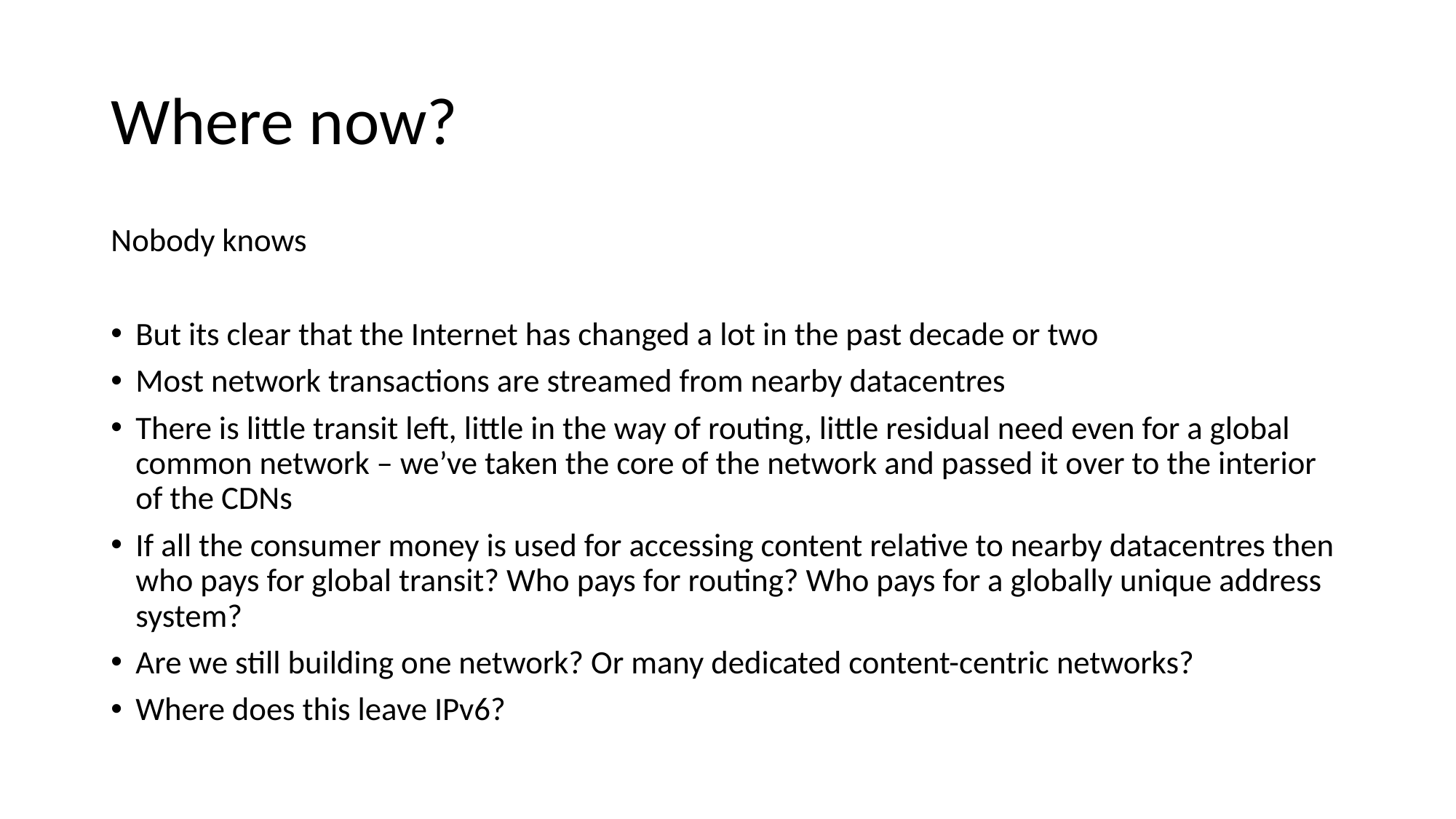

# Where now?
Nobody knows

But its clear that the Internet has changed a lot in the past decade or two
Most network transactions are streamed from nearby datacentres
There is little transit left, little in the way of routing, little residual need even for a global common network – we’ve taken the core of the network and passed it over to the interior of the CDNs
If all the consumer money is used for accessing content relative to nearby datacentres then who pays for global transit? Who pays for routing? Who pays for a globally unique address system?
Are we still building one network? Or many dedicated content-centric networks?
Where does this leave IPv6?